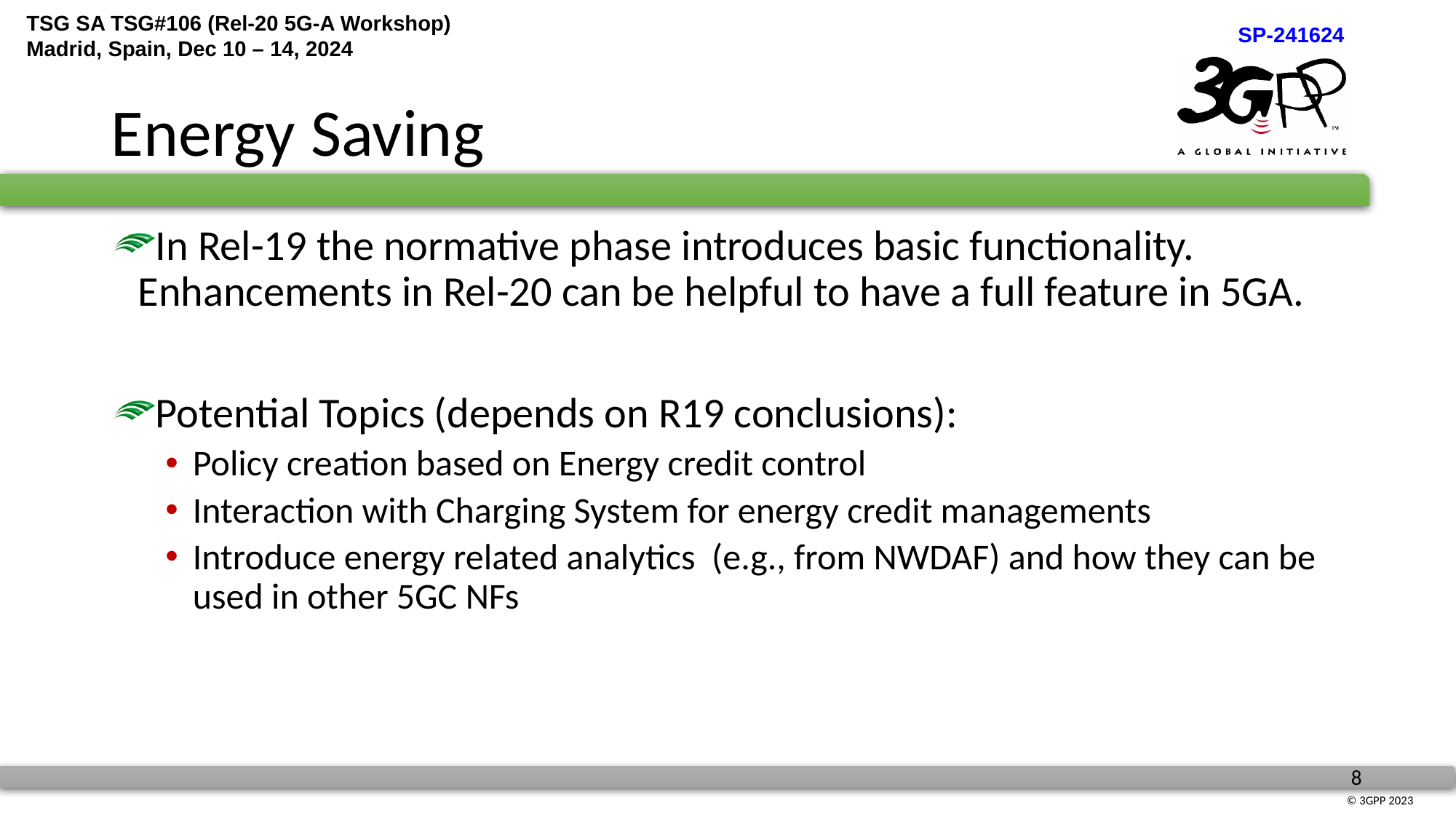

# Energy Saving
In Rel-19 the normative phase introduces basic functionality. Enhancements in Rel-20 can be helpful to have a full feature in 5GA.

Potential Topics (depends on R19 conclusions):
Policy creation based on Energy credit control
Interaction with Charging System for energy credit managements
Introduce energy related analytics  (e.g., from NWDAF) and how they can be used in other 5GC NFs